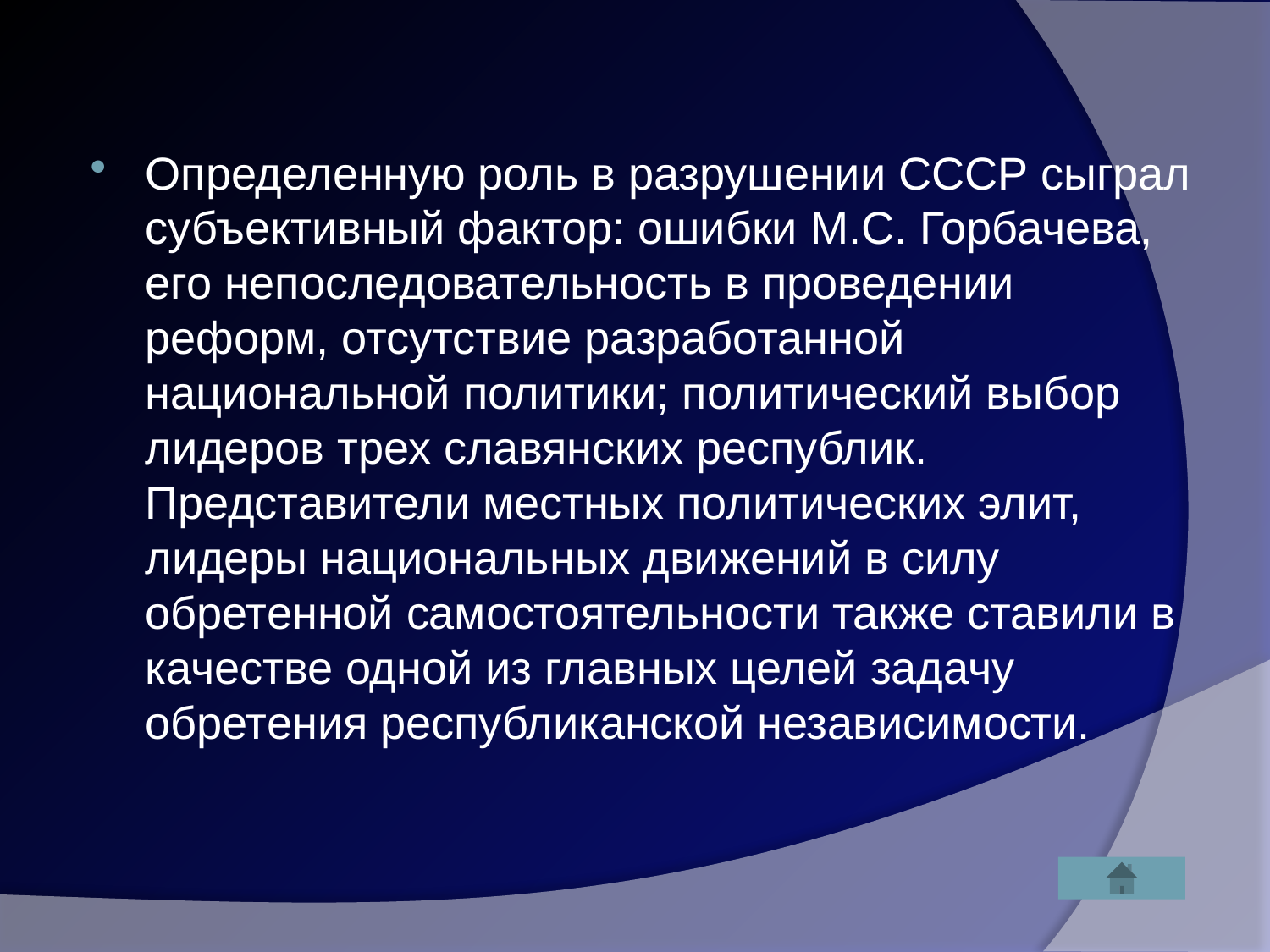

Определенную роль в разрушении СССР сыграл субъективный фактор: ошибки М.С. Горбачева, его непоследовательность в проведении реформ, отсутствие разработанной национальной политики; политический выбор лидеров трех славянских республик. Представители местных политических элит, лидеры национальных движений в силу обретенной самостоятельности также ставили в качестве одной из главных целей задачу обретения республиканской независимости.